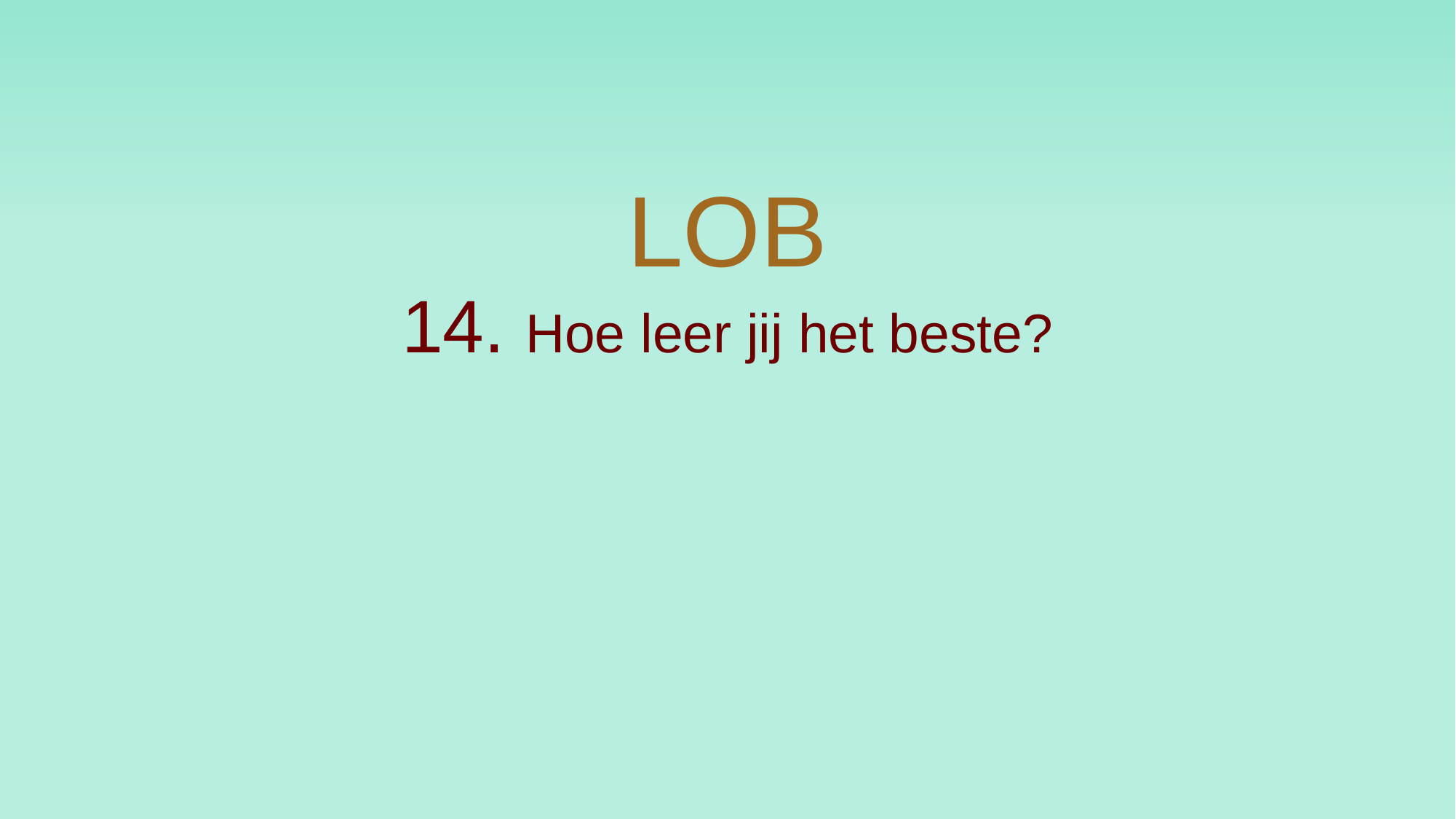

# LOB 14. Hoe leer jij het beste?